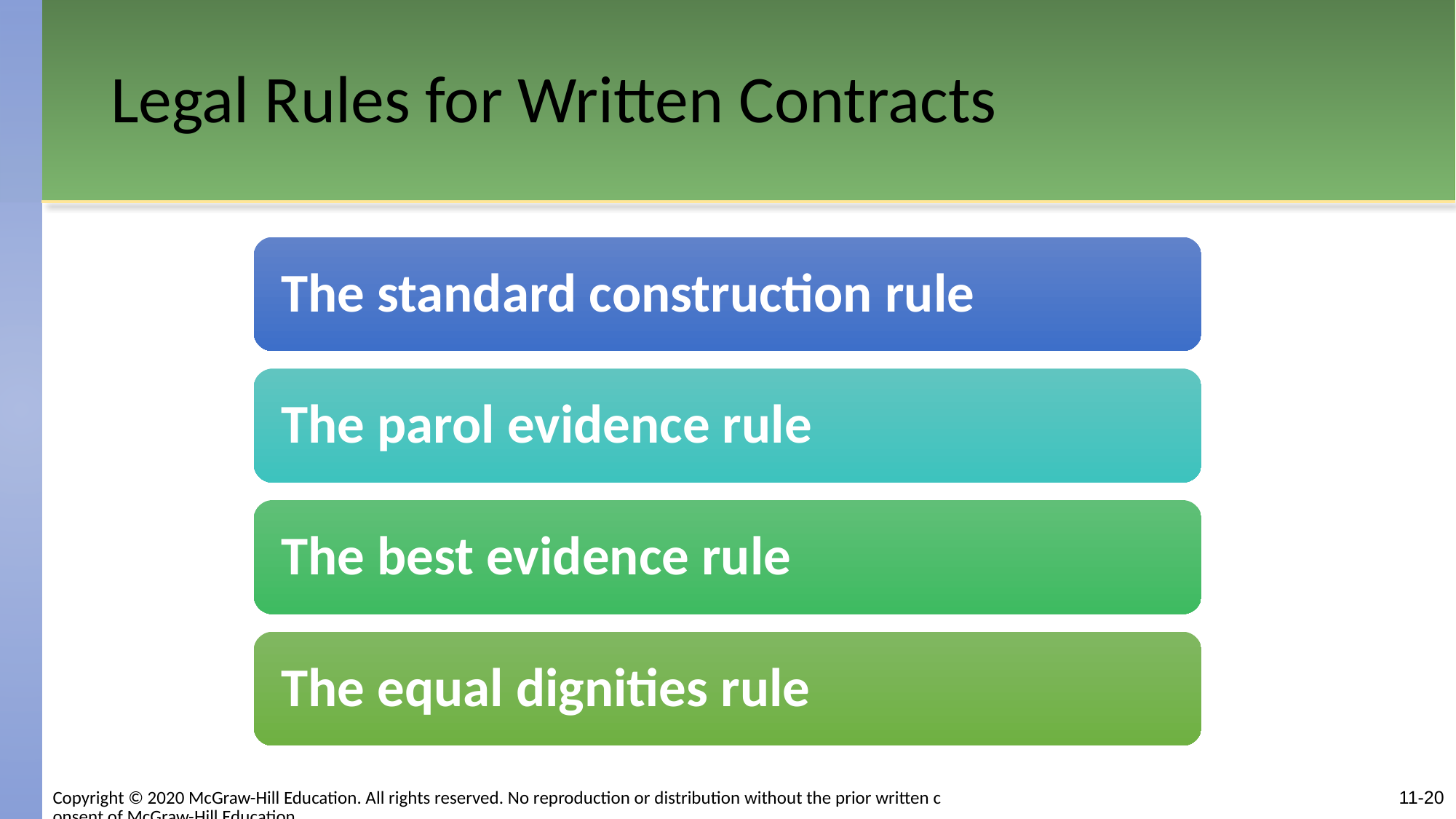

# Legal Rules for Written Contracts
The standard construction rule
The parol evidence rule
The best evidence rule
The equal dignities rule
11-20
Copyright © 2020 McGraw-Hill Education. All rights reserved. No reproduction or distribution without the prior written consent of McGraw-Hill Education.